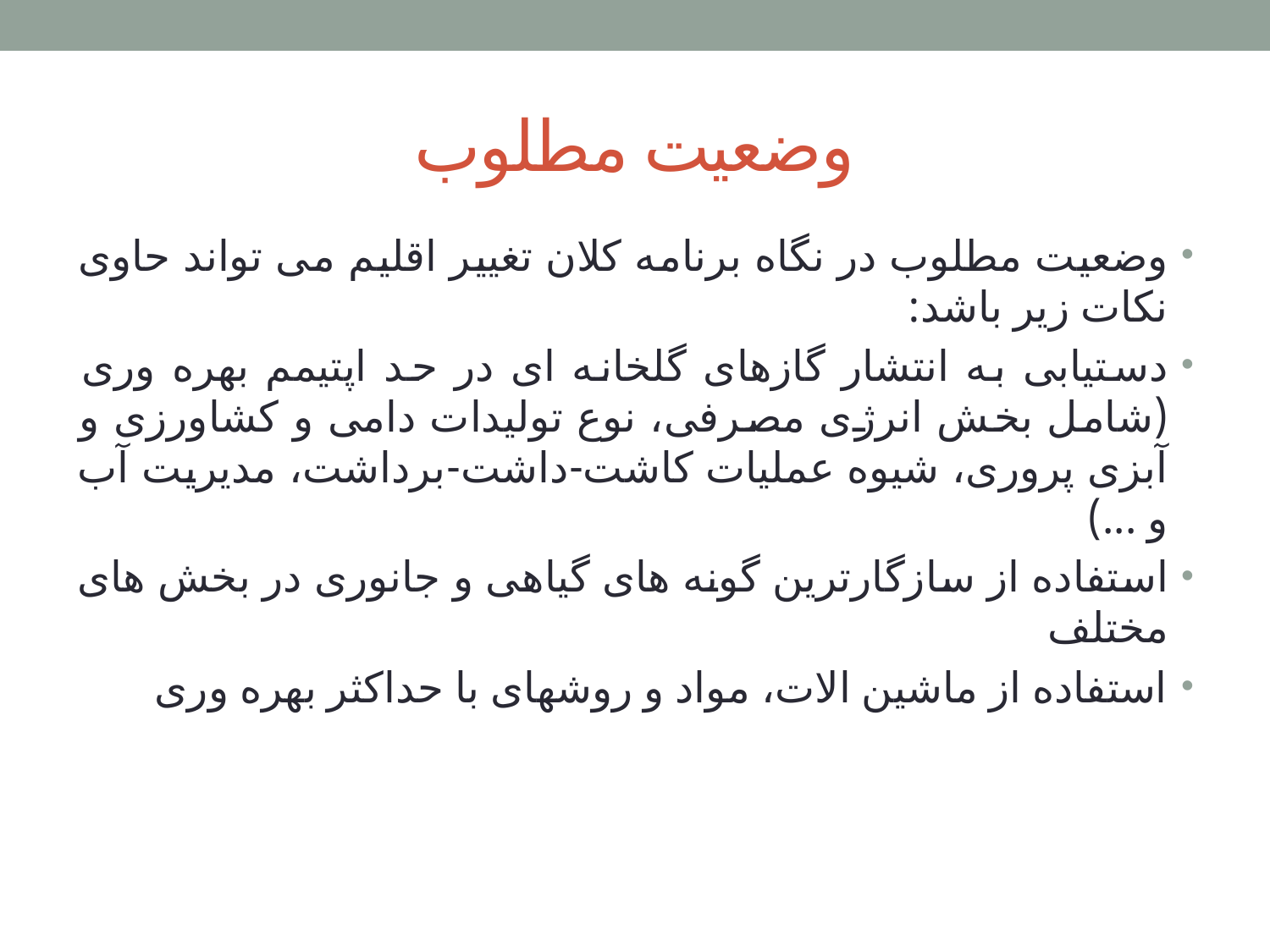

# وضعیت مطلوب
وضعیت مطلوب در نگاه برنامه کلان تغییر اقلیم می تواند حاوی نکات زیر باشد:
دستیابی به انتشار گازهای گلخانه ای در حد اپتیمم بهره وری (شامل بخش انرژی مصرفی، نوع تولیدات دامی و کشاورزی و آبزی پروری، شیوه عملیات کاشت-داشت-برداشت، مدیریت آب و ...)
استفاده از سازگارترین گونه های گیاهی و جانوری در بخش های مختلف
استفاده از ماشین الات، مواد و روشهای با حداکثر بهره وری